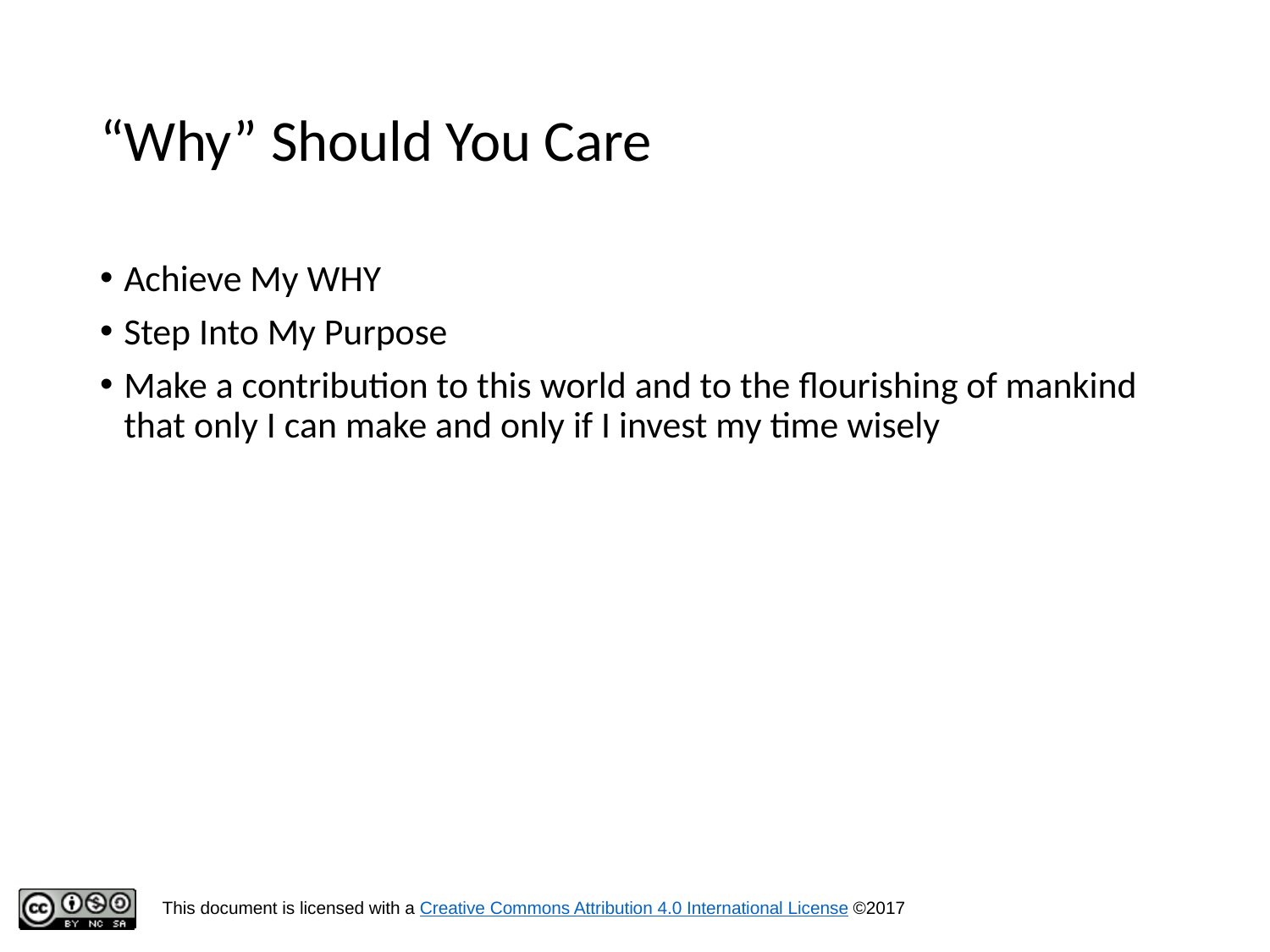

# “Why” Should You Care
Achieve My WHY
Step Into My Purpose
Make a contribution to this world and to the flourishing of mankind that only I can make and only if I invest my time wisely